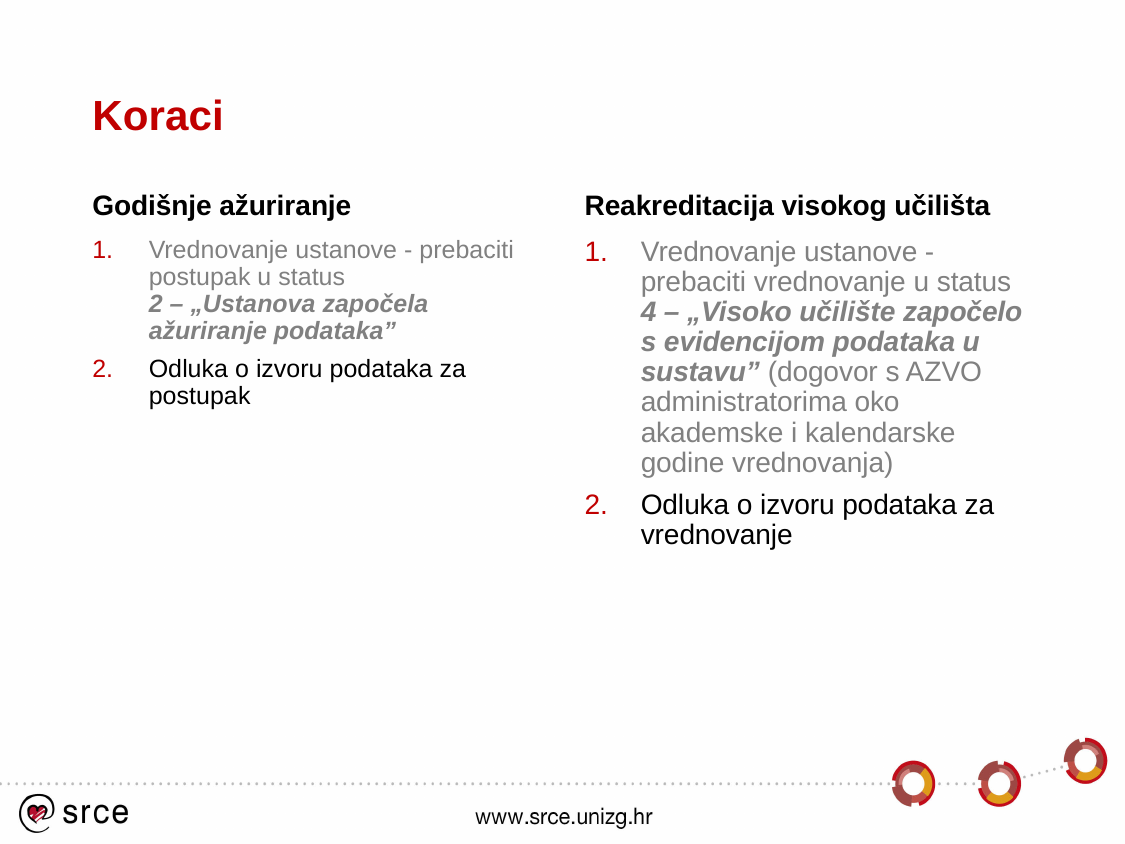

# Koraci
Godišnje ažuriranje
Reakreditacija visokog učilišta
Vrednovanje ustanove - prebaciti postupak u status
2 – „Ustanova započela ažuriranje podataka”
Odluka o izvoru podataka za postupak

Vrednovanje ustanove - prebaciti vrednovanje u status
4 – „Visoko učilište započelo s evidencijom podataka u sustavu” (dogovor s AZVO administratorima oko akademske i kalendarske godine vrednovanja)
Odluka o izvoru podataka za vrednovanje